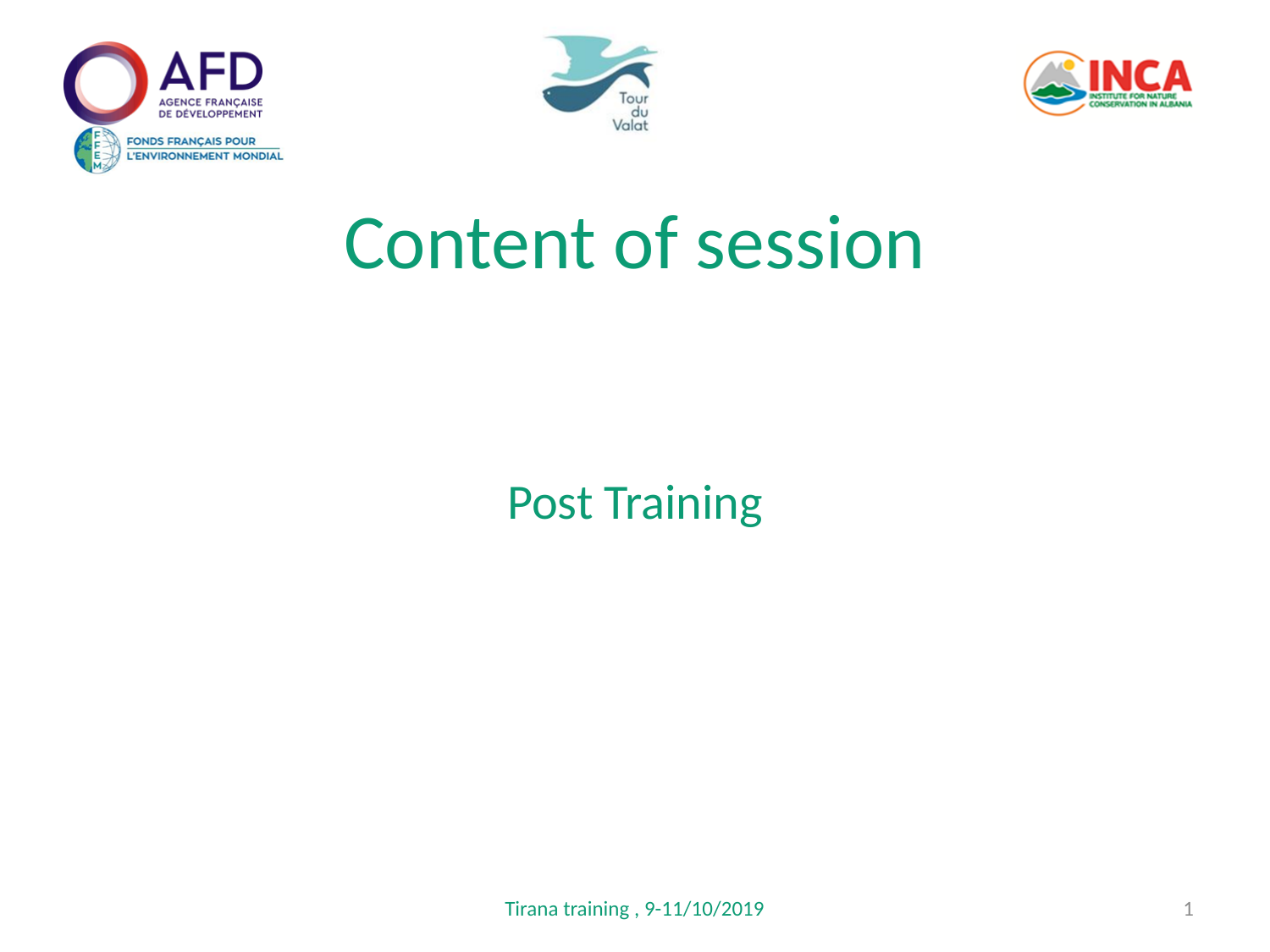

# Content of session

Post Training
Tirana training , 9-11/10/2019
1